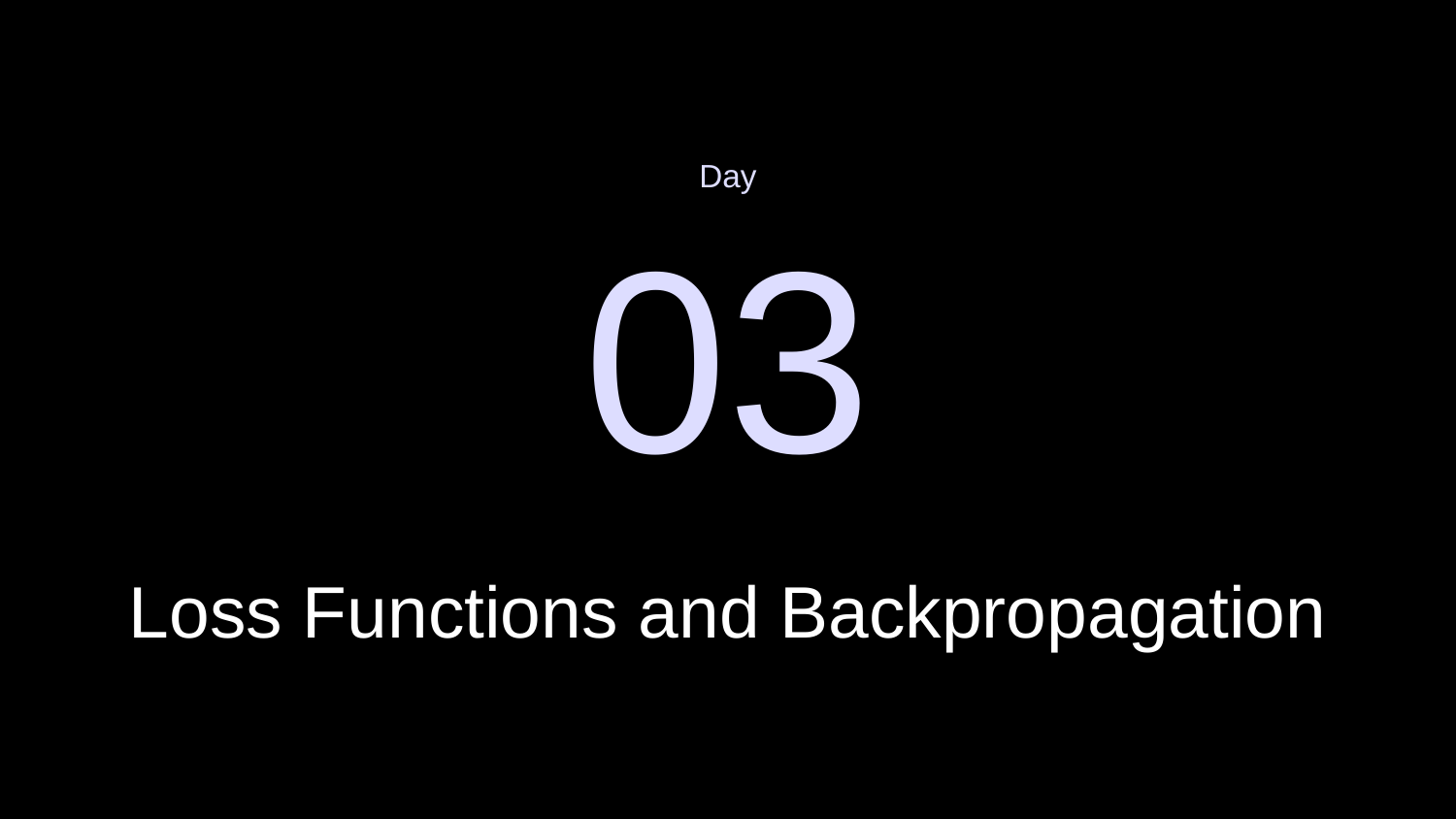

Day
03
# Loss Functions and Backpropagation